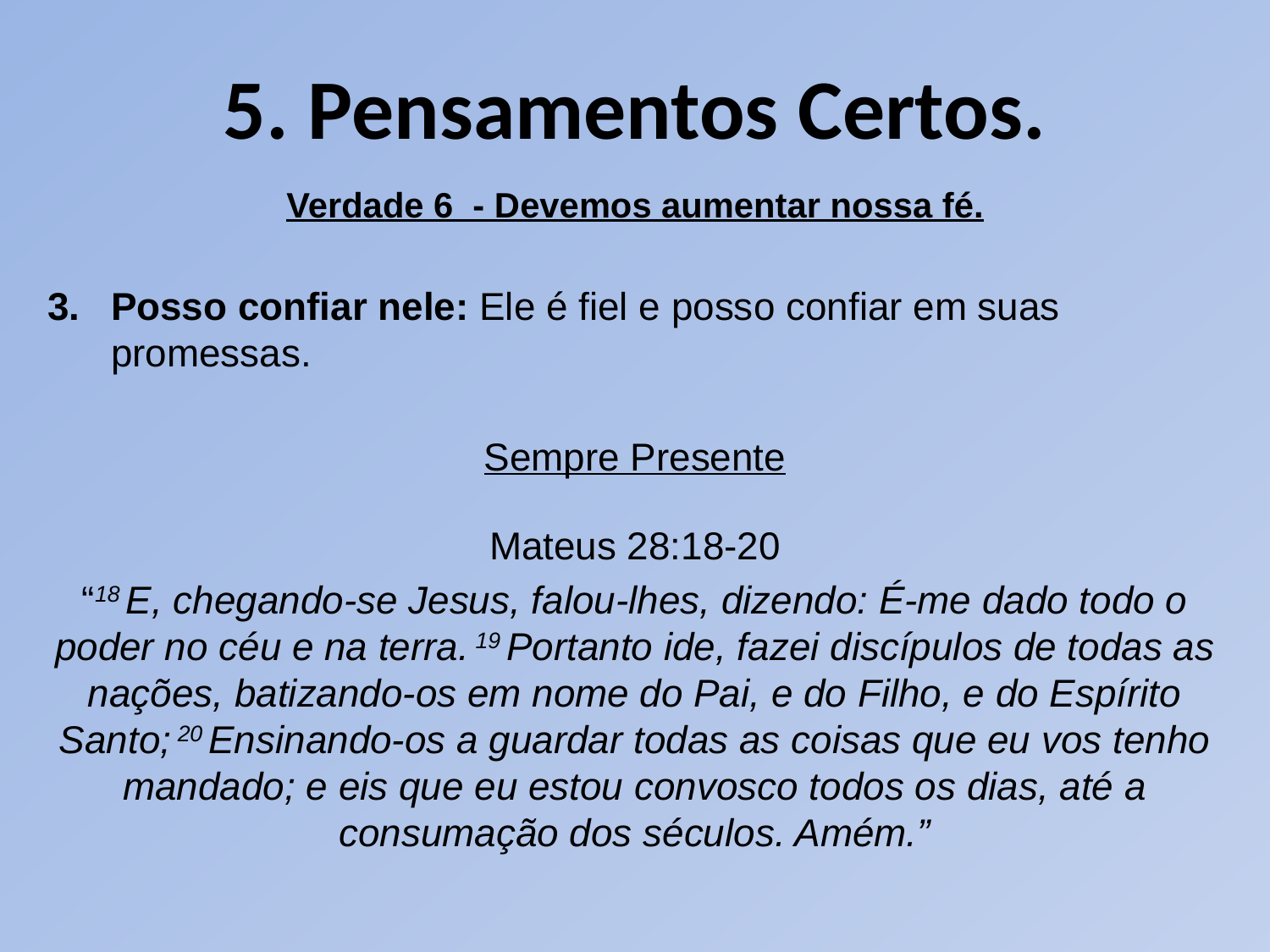

# 5. Pensamentos Certos.
Verdade 6  - Devemos aumentar nossa fé.

Posso confiar nele: Ele é fiel e posso confiar em suas promessas.

Sempre Presente

Mateus 28:18-20
“18 E, chegando-se Jesus, falou-lhes, dizendo: É-me dado todo o poder no céu e na terra. 19 Portanto ide, fazei discípulos de todas as nações, batizando-os em nome do Pai, e do Filho, e do Espírito Santo; 20 Ensinando-os a guardar todas as coisas que eu vos tenho mandado; e eis que eu estou convosco todos os dias, até a consumação dos séculos. Amém.”